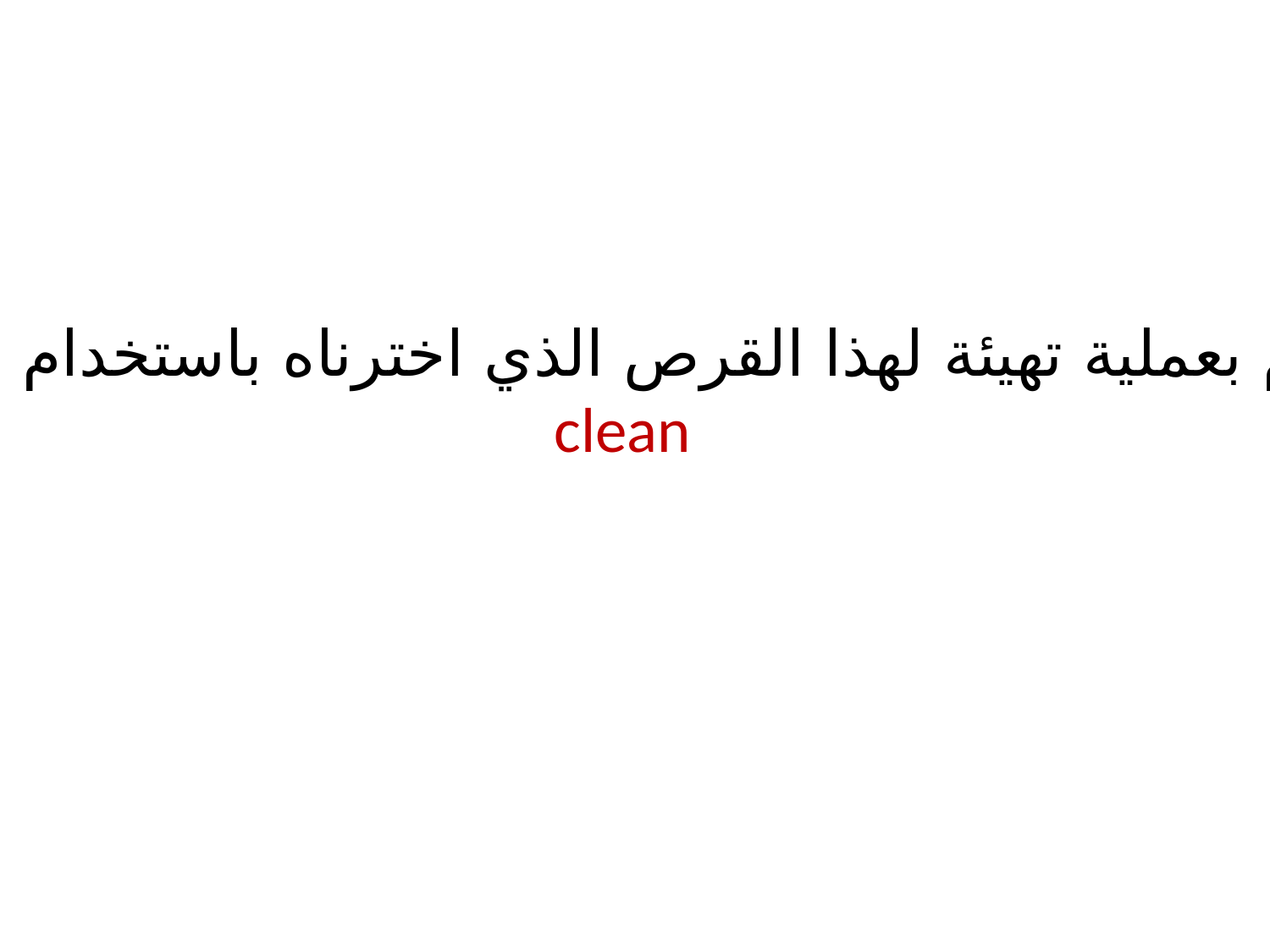

نقوم بعملية تهيئة لهذا القرص الذي اخترناه باستخدام الأمر
clean